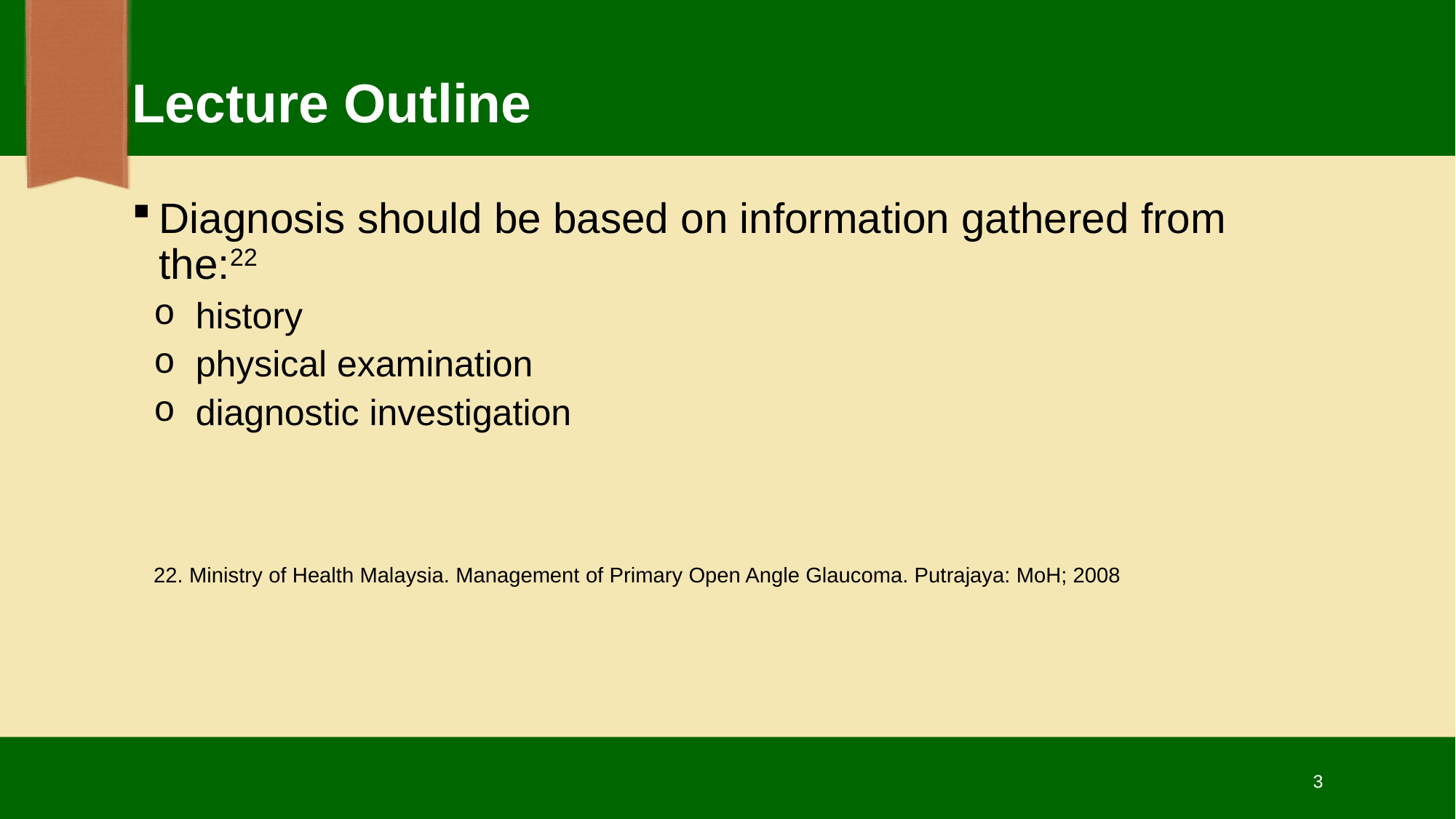

# Lecture Outline
Diagnosis should be based on information gathered from the:22
history
physical examination
diagnostic investigation

22. Ministry of Health Malaysia. Management of Primary Open Angle Glaucoma. Putrajaya: MoH; 2008

3